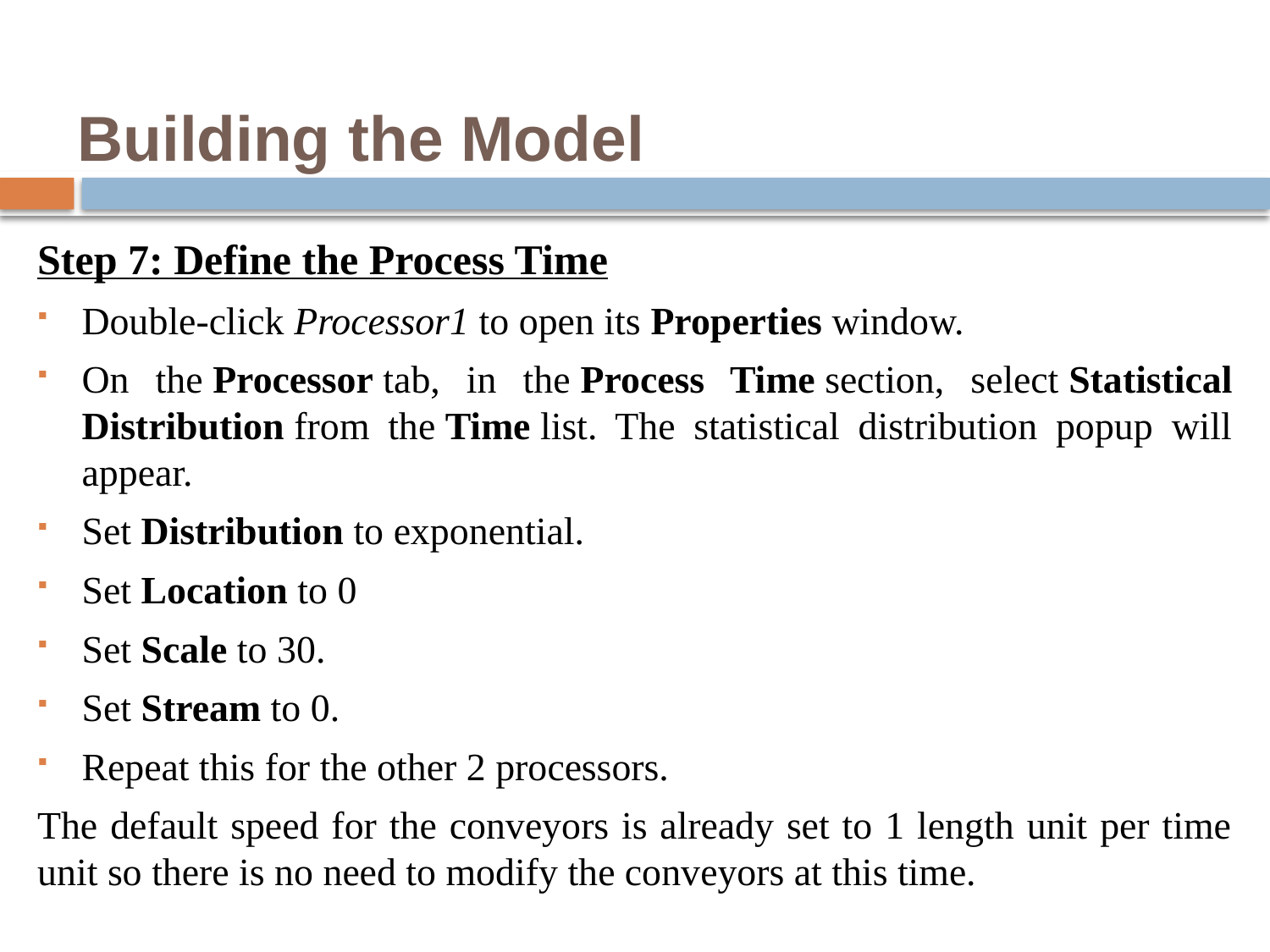

# Building the Model
Step 7: Define the Process Time
Double-click Processor1 to open its Properties window.
On the Processor tab, in the Process Time section, select Statistical Distribution from the Time list. The statistical distribution popup will appear.
Set Distribution to exponential.
Set Location to 0
Set Scale to 30.
Set Stream to 0.
Repeat this for the other 2 processors.
The default speed for the conveyors is already set to 1 length unit per time unit so there is no need to modify the conveyors at this time.